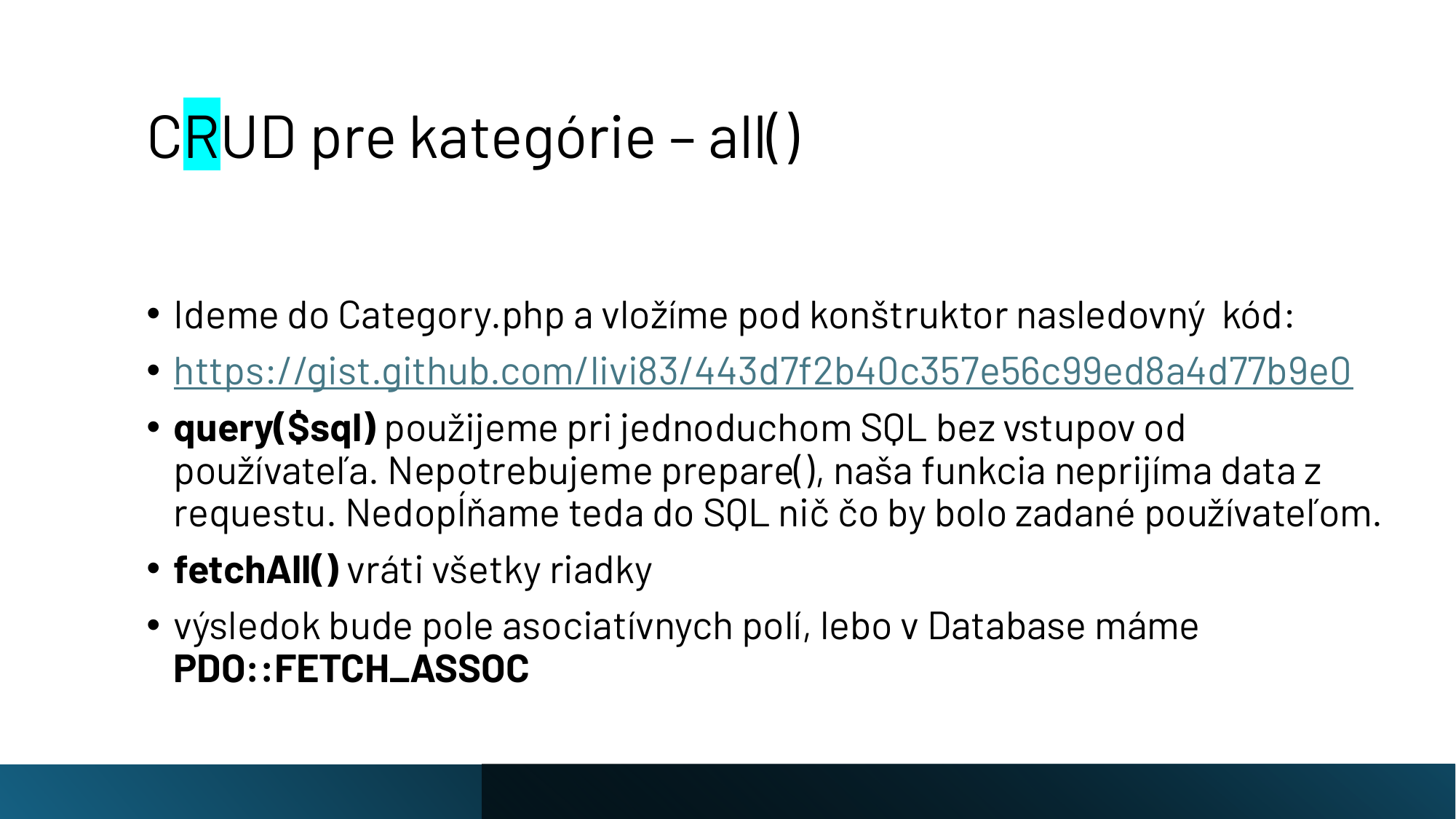

# CRUD pre kategórie – all()
Ideme do Category.php a vložíme pod konštruktor nasledovný  kód:
https://gist.github.com/livi83/443d7f2b40c357e56c99ed8a4d77b9e0
query($sql) použijeme pri jednoduchom SQL bez vstupov od používateľa. Nepotrebujeme prepare(), naša funkcia neprijíma data z requestu. Nedopĺňame teda do SQL nič čo by bolo zadané používateľom.
fetchAll() vráti všetky riadky
výsledok bude pole asociatívnych polí, lebo v Database máme PDO::FETCH_ASSOC